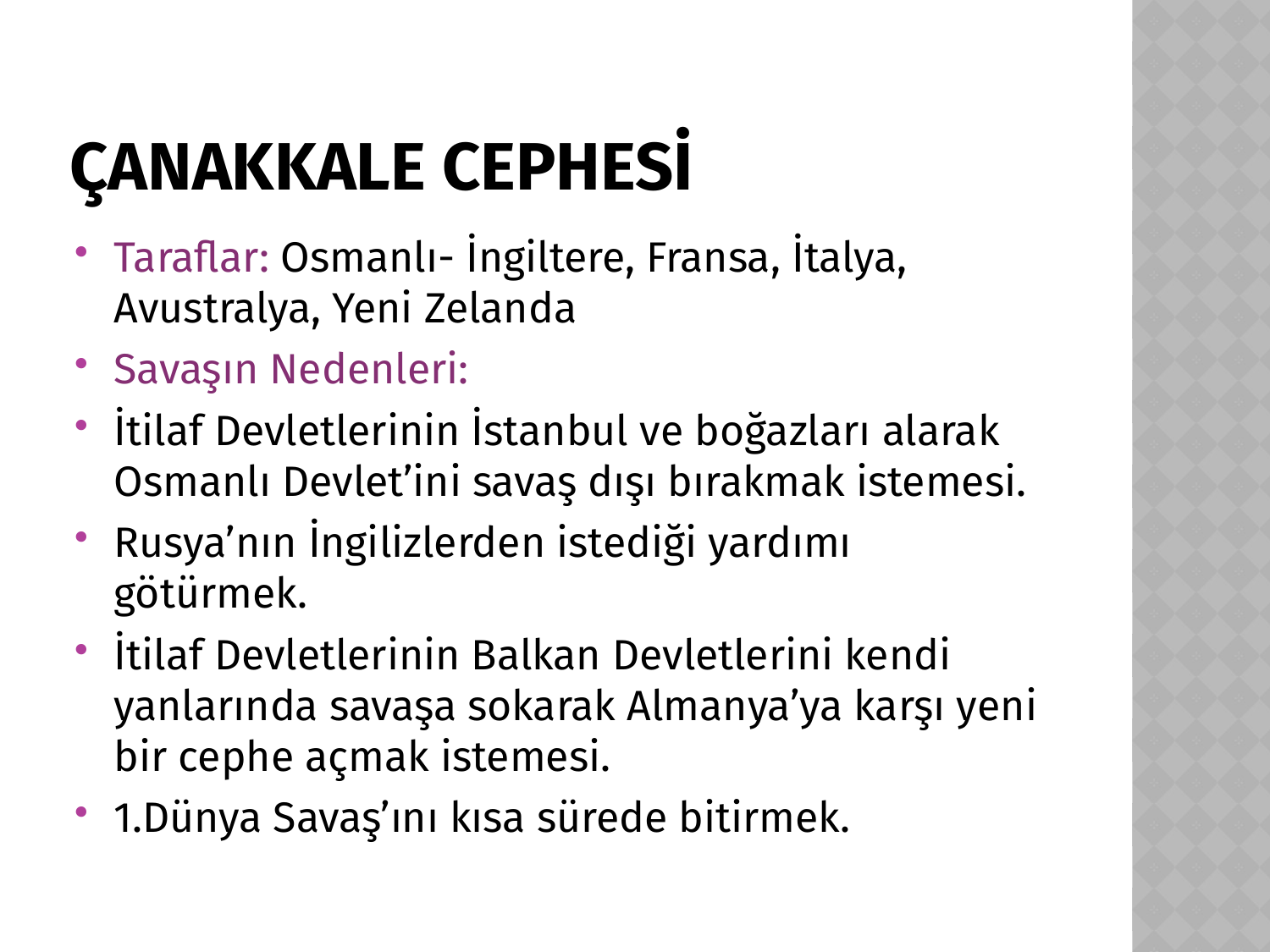

# Çanakkale cephesi
Taraflar: Osmanlı- İngiltere, Fransa, İtalya, Avustralya, Yeni Zelanda
Savaşın Nedenleri:
İtilaf Devletlerinin İstanbul ve boğazları alarak Osmanlı Devlet’ini savaş dışı bırakmak istemesi.
Rusya’nın İngilizlerden istediği yardımı götürmek.
İtilaf Devletlerinin Balkan Devletlerini kendi yanlarında savaşa sokarak Almanya’ya karşı yeni bir cephe açmak istemesi.
1.Dünya Savaş’ını kısa sürede bitirmek.